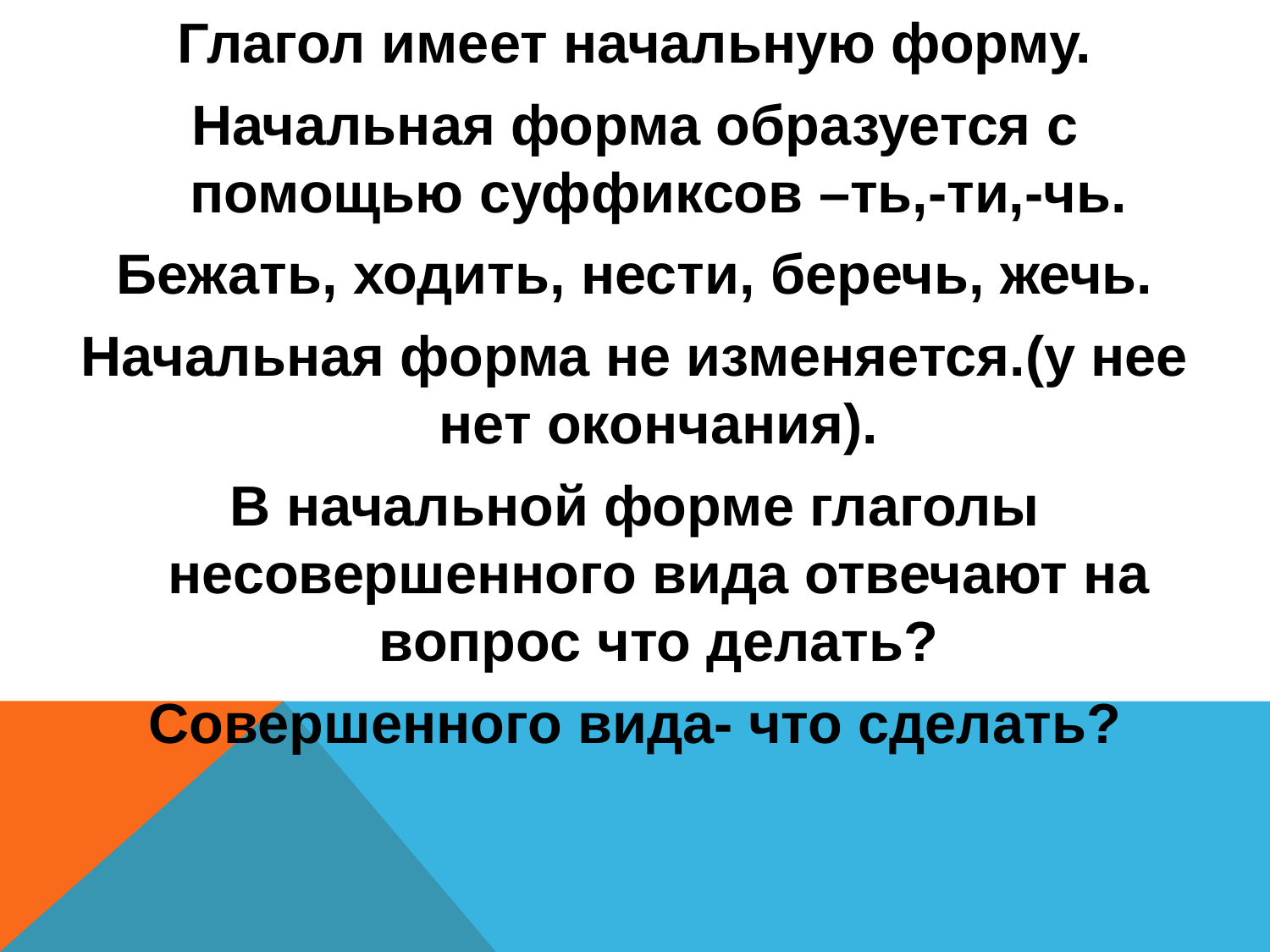

Глагол имеет начальную форму.
Начальная форма образуется с помощью суффиксов –ть,-ти,-чь.
Бежать, ходить, нести, беречь, жечь.
Начальная форма не изменяется.(у нее нет окончания).
В начальной форме глаголы несовершенного вида отвечают на вопрос что делать?
Совершенного вида- что сделать?